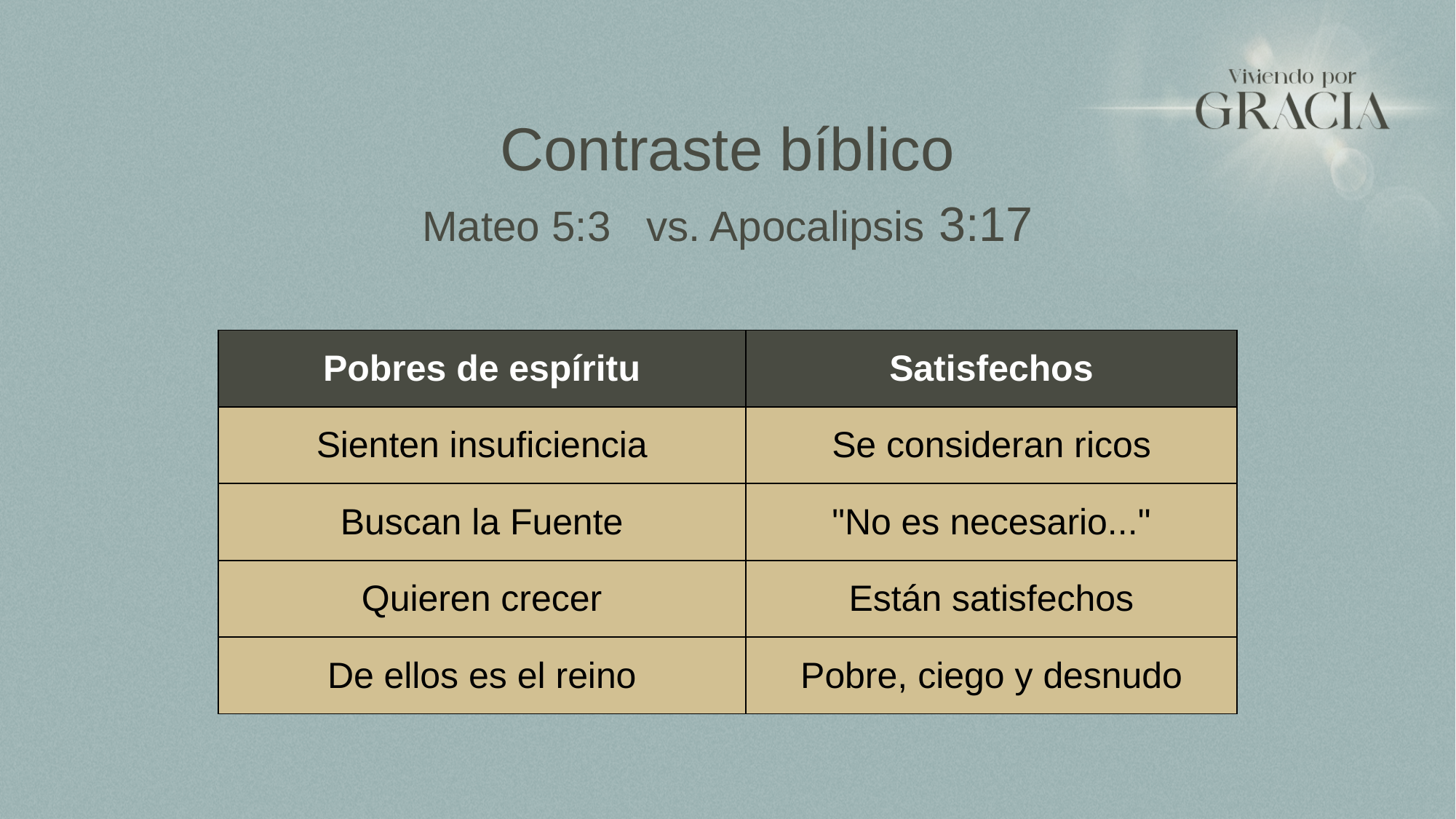

Contraste bíblico
Mateo 5:3   vs. Apocalipsis 3:17

| Pobres de espíritu | Satisfechos |
| --- | --- |
| Sienten insuficiencia | Se consideran ricos |
| Buscan la Fuente | "No es necesario..." |
| Quieren crecer | Están satisfechos |
| De ellos es el reino | Pobre, ciego y desnudo |